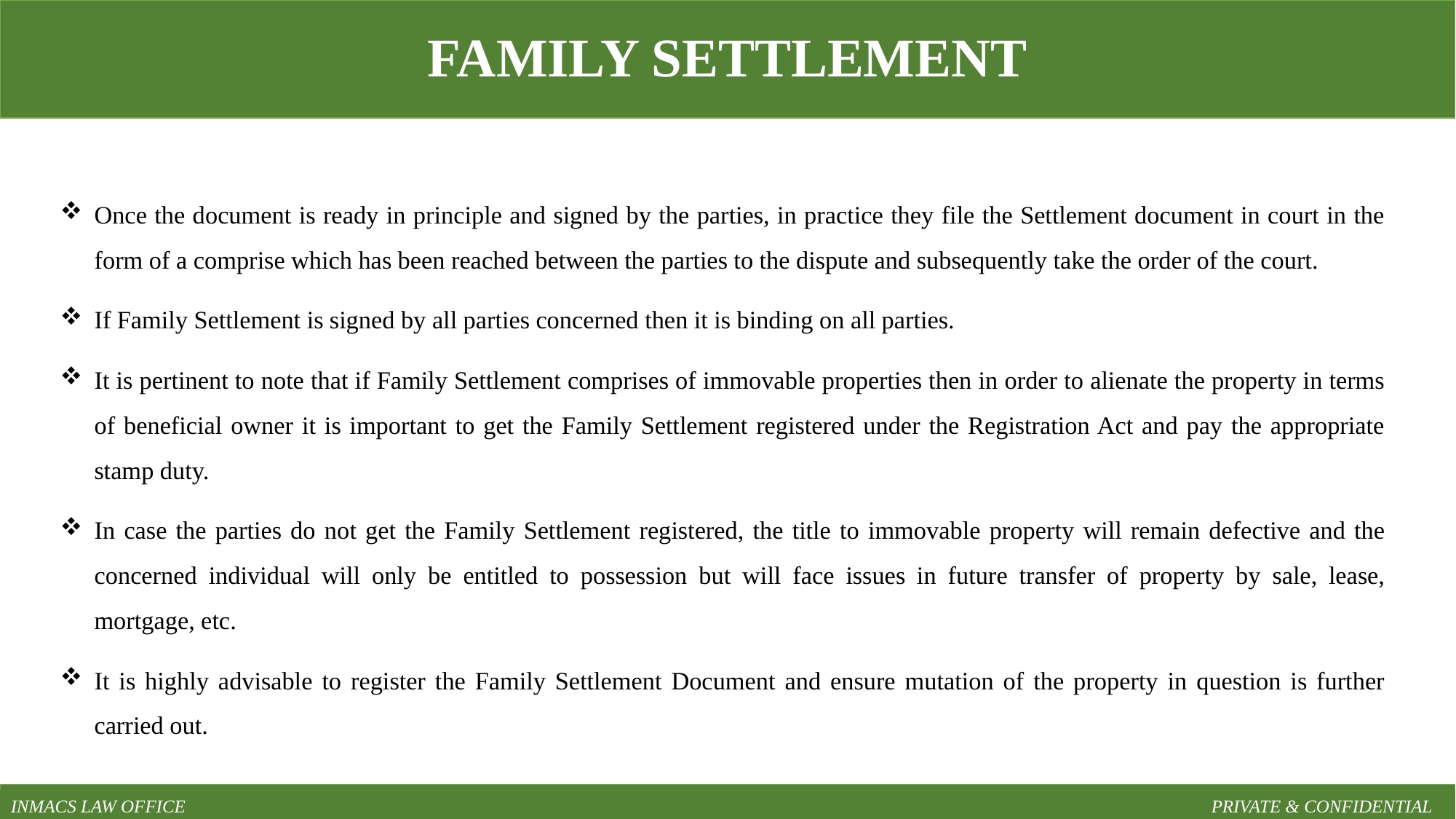

FAMILY SETTLEMENT
Once the document is ready in principle and signed by the parties, in practice they file the Settlement document in court in the form of a comprise which has been reached between the parties to the dispute and subsequently take the order of the court.
If Family Settlement is signed by all parties concerned then it is binding on all parties.
It is pertinent to note that if Family Settlement comprises of immovable properties then in order to alienate the property in terms of beneficial owner it is important to get the Family Settlement registered under the Registration Act and pay the appropriate stamp duty.
In case the parties do not get the Family Settlement registered, the title to immovable property will remain defective and the concerned individual will only be entitled to possession but will face issues in future transfer of property by sale, lease, mortgage, etc.
It is highly advisable to register the Family Settlement Document and ensure mutation of the property in question is further carried out.

INMACS LAW OFFICE										PRIVATE & CONFIDENTIAL